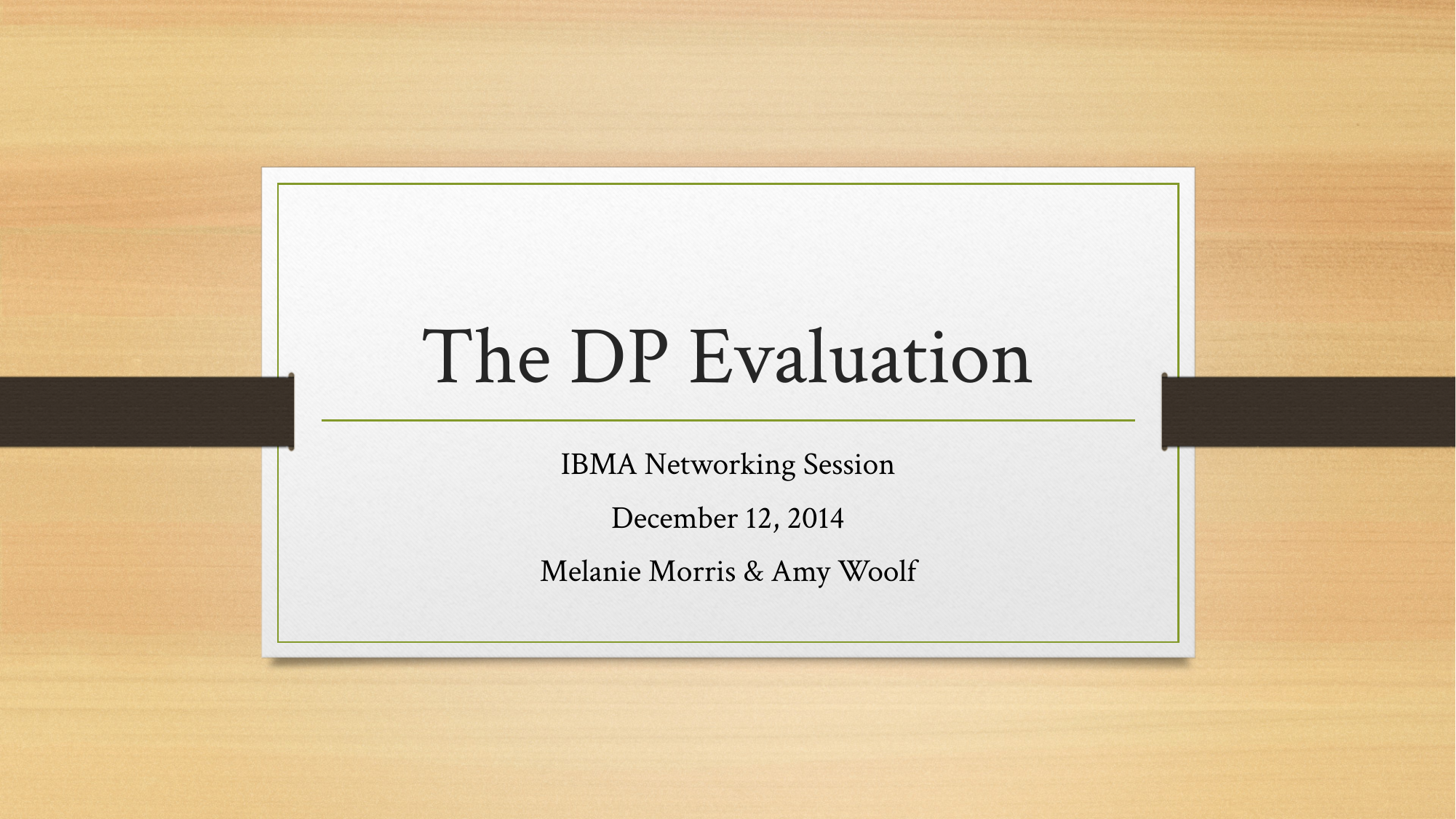

# The DP Evaluation
IBMA Networking Session
December 12, 2014
Melanie Morris & Amy Woolf